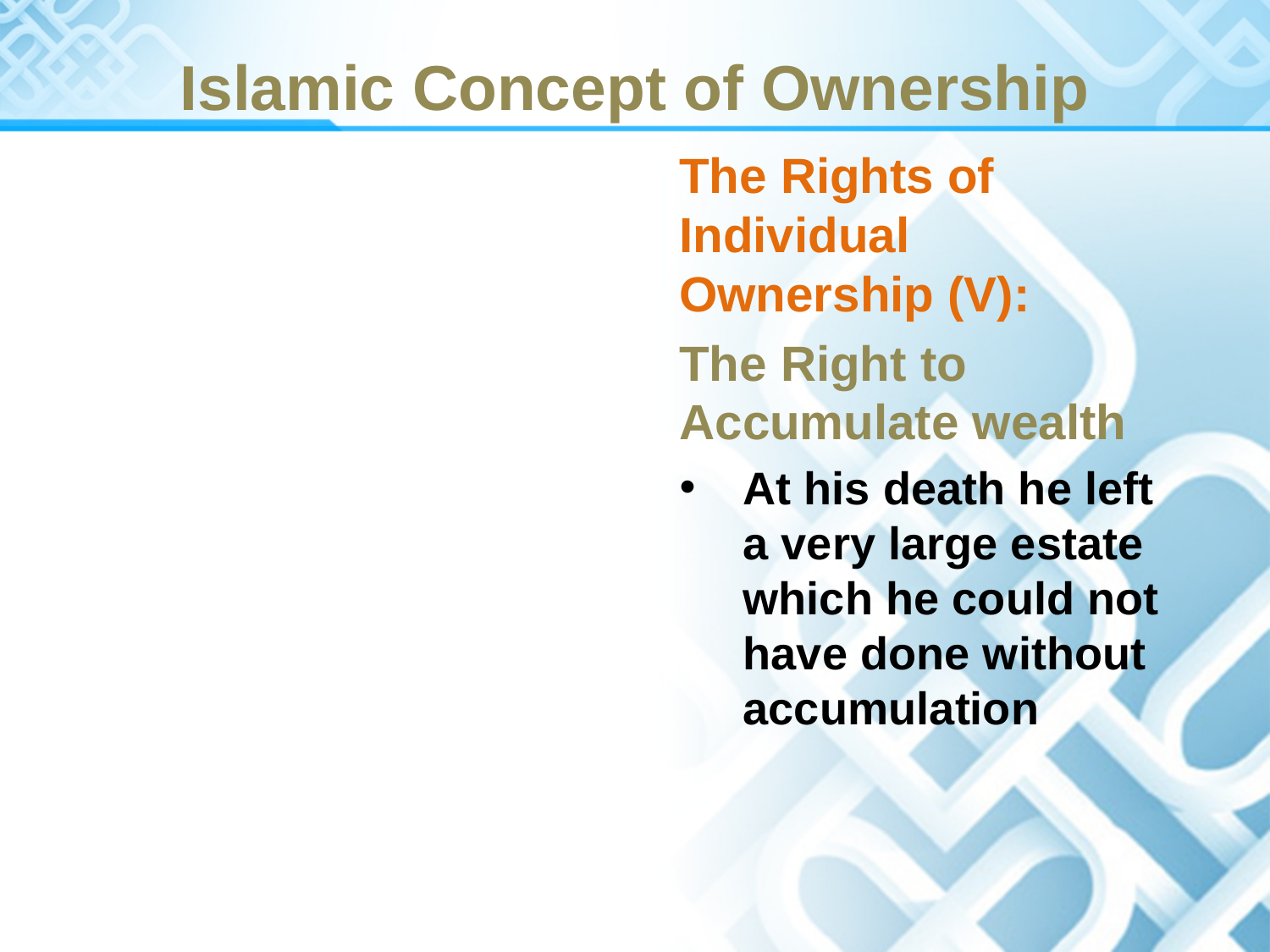

Islamic Concept of Ownership
The Rights of Individual Ownership (V):
The Right to Accumulate wealth
At his death he left a very large estate which he could not have done without accumulation